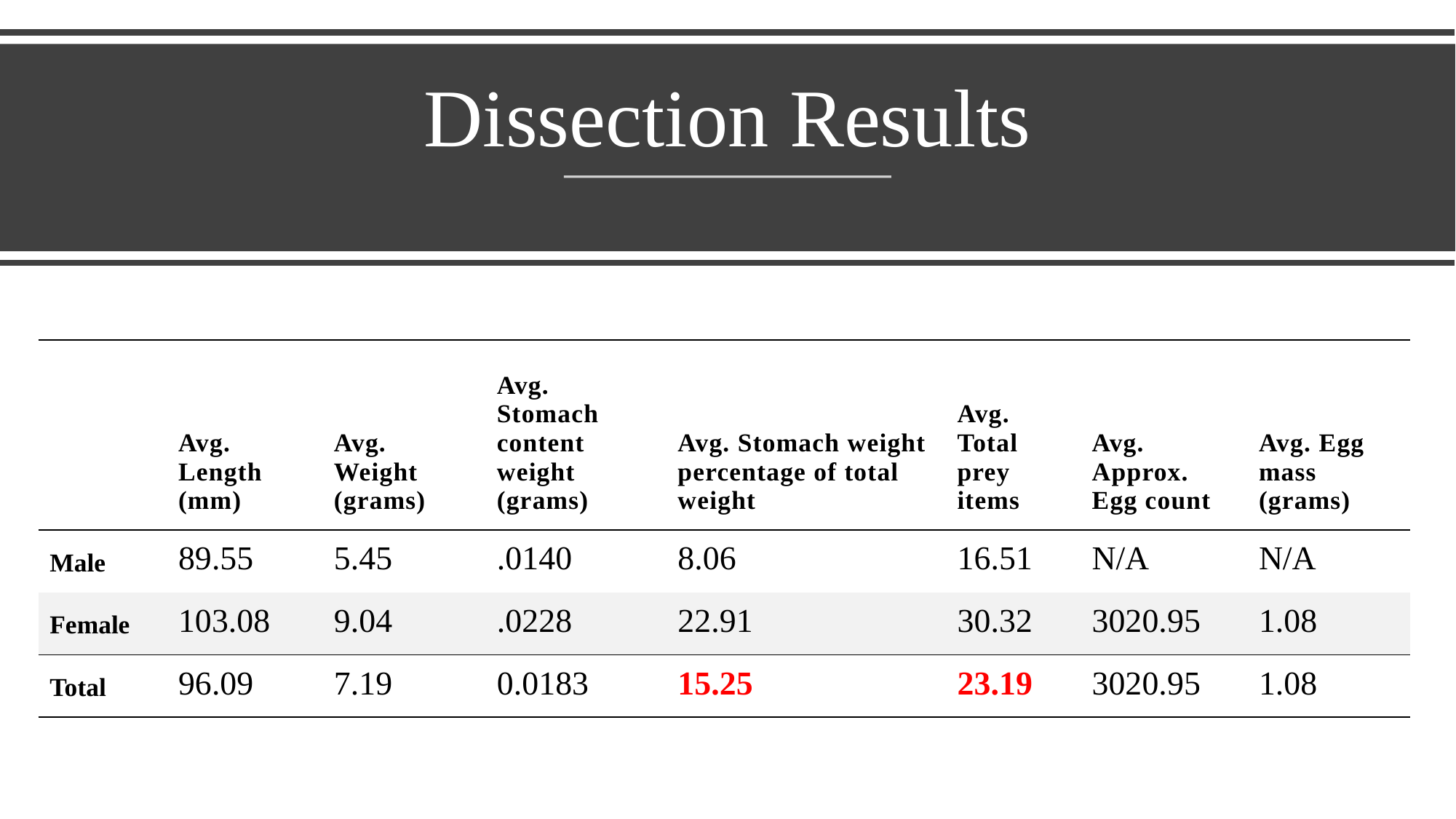

# Dissection Results
|  | Avg. Length (mm) | Avg. Weight (grams) | Avg. Stomach content weight (grams) | Avg. Stomach weight percentage of total weight | Avg. Total prey items | Avg. Approx. Egg count | Avg. Egg mass (grams) |
| --- | --- | --- | --- | --- | --- | --- | --- |
| Male | 89.55 | 5.45 | .0140 | 8.06 | 16.51 | N/A | N/A |
| Female | 103.08 | 9.04 | .0228 | 22.91 | 30.32 | 3020.95 | 1.08 |
| Total | 96.09 | 7.19 | 0.0183 | 15.25 | 23.19 | 3020.95 | 1.08 |